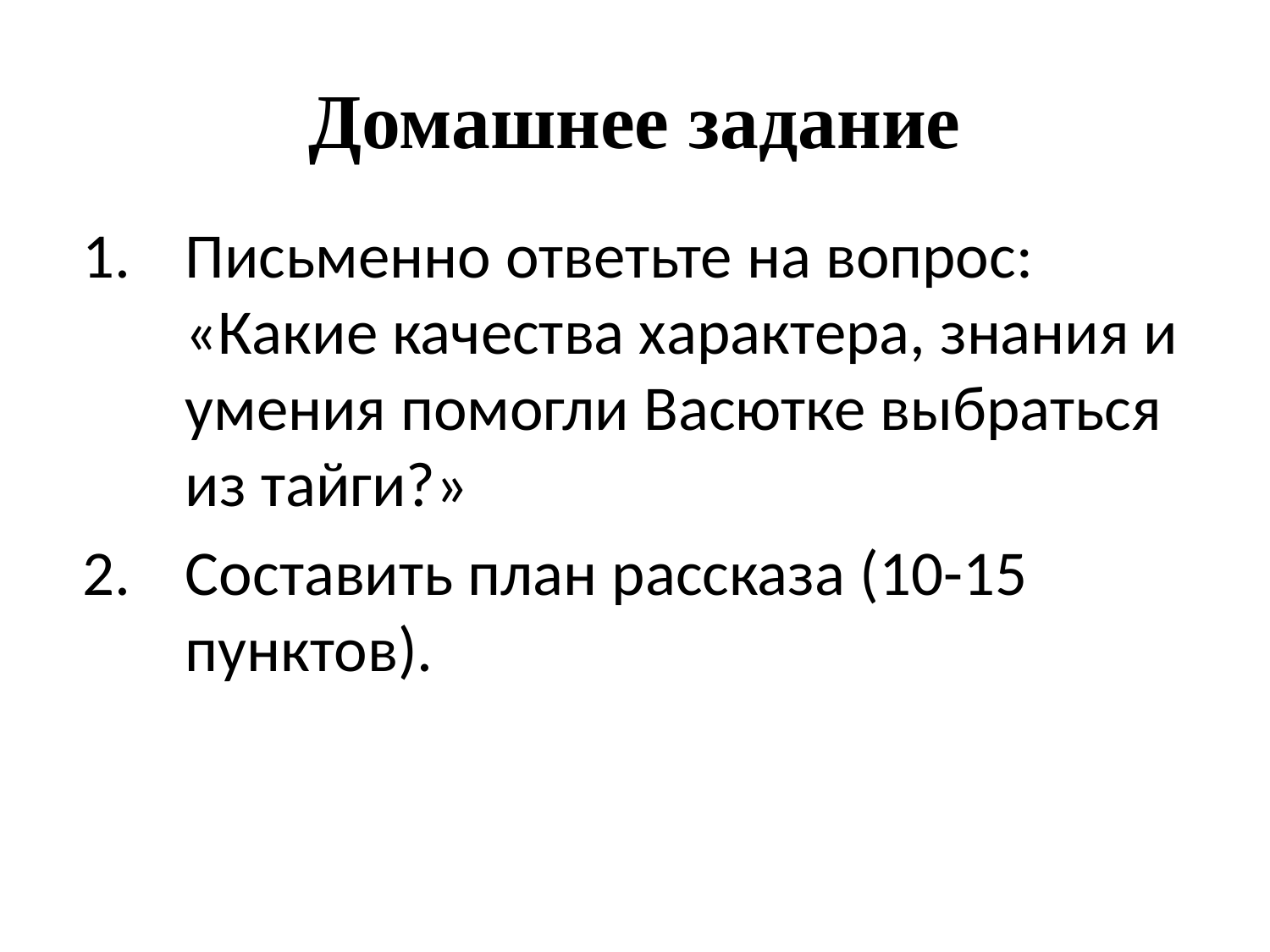

# Домашнее задание
Письменно ответьте на вопрос: «Какие качества характера, знания и умения помогли Васютке выбраться из тайги?»
Составить план рассказа (10-15 пунктов).